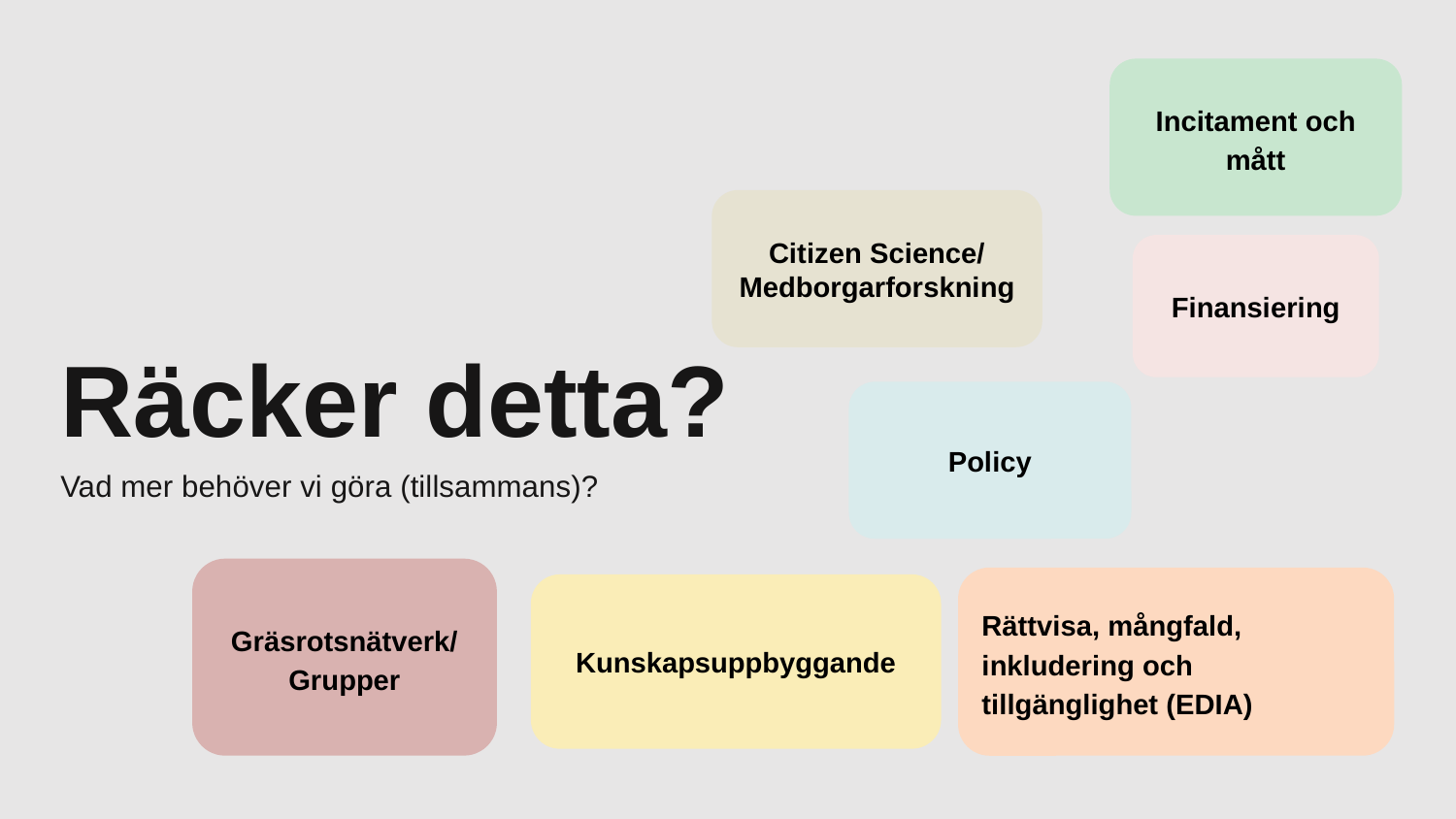

Incitament och mått
# Räcker detta?
Citizen Science/
Medborgarforskning
Finansiering
Policy
Vad mer behöver vi göra (tillsammans)?
Gräsrotsnätverk/
Grupper
Rättvisa, mångfald, inkludering och tillgänglighet (EDIA)
Kunskapsuppbyggande